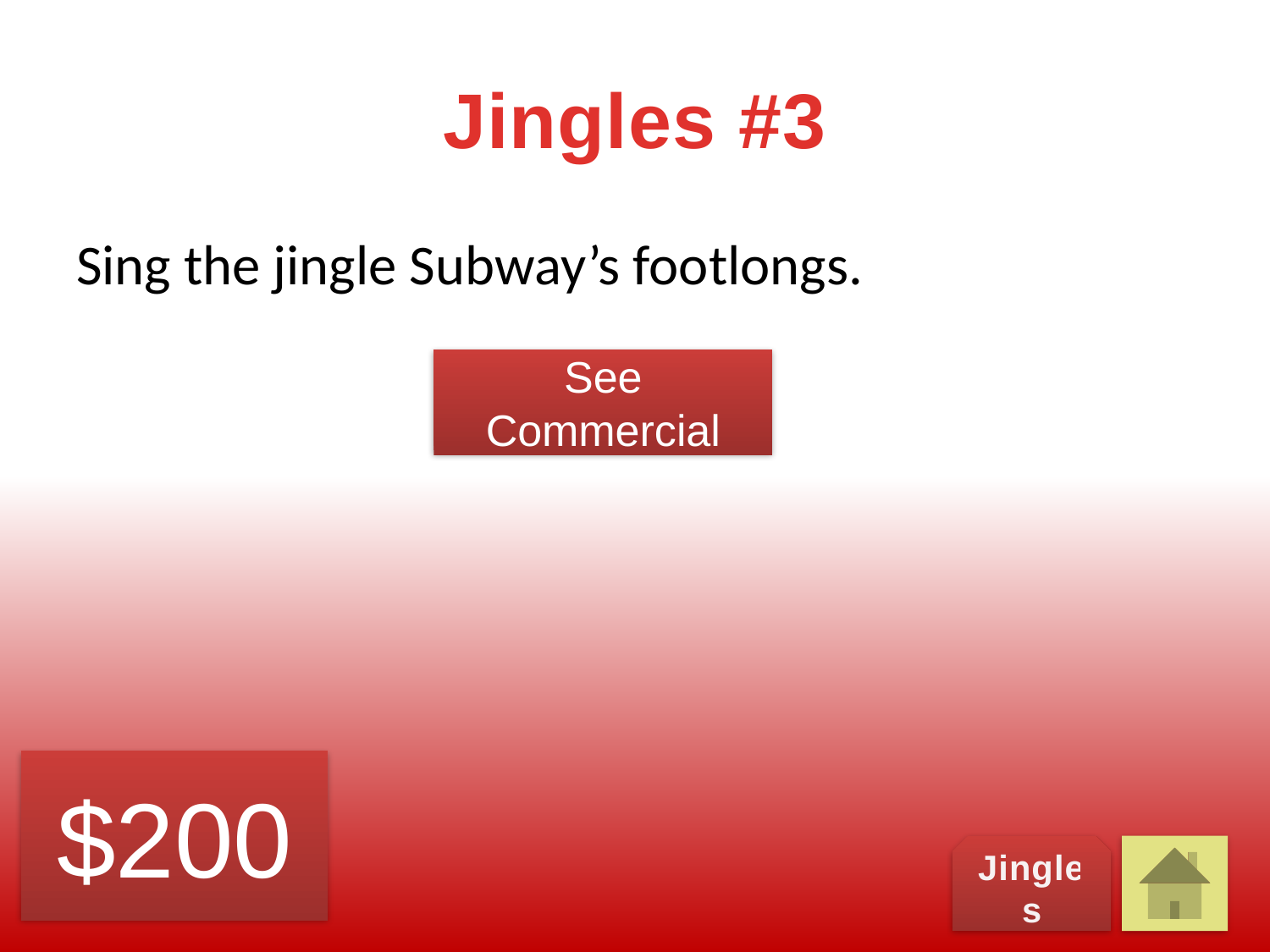

# Jingles #3
Sing the jingle Subway’s footlongs.
See Commercial
$200
Jingles